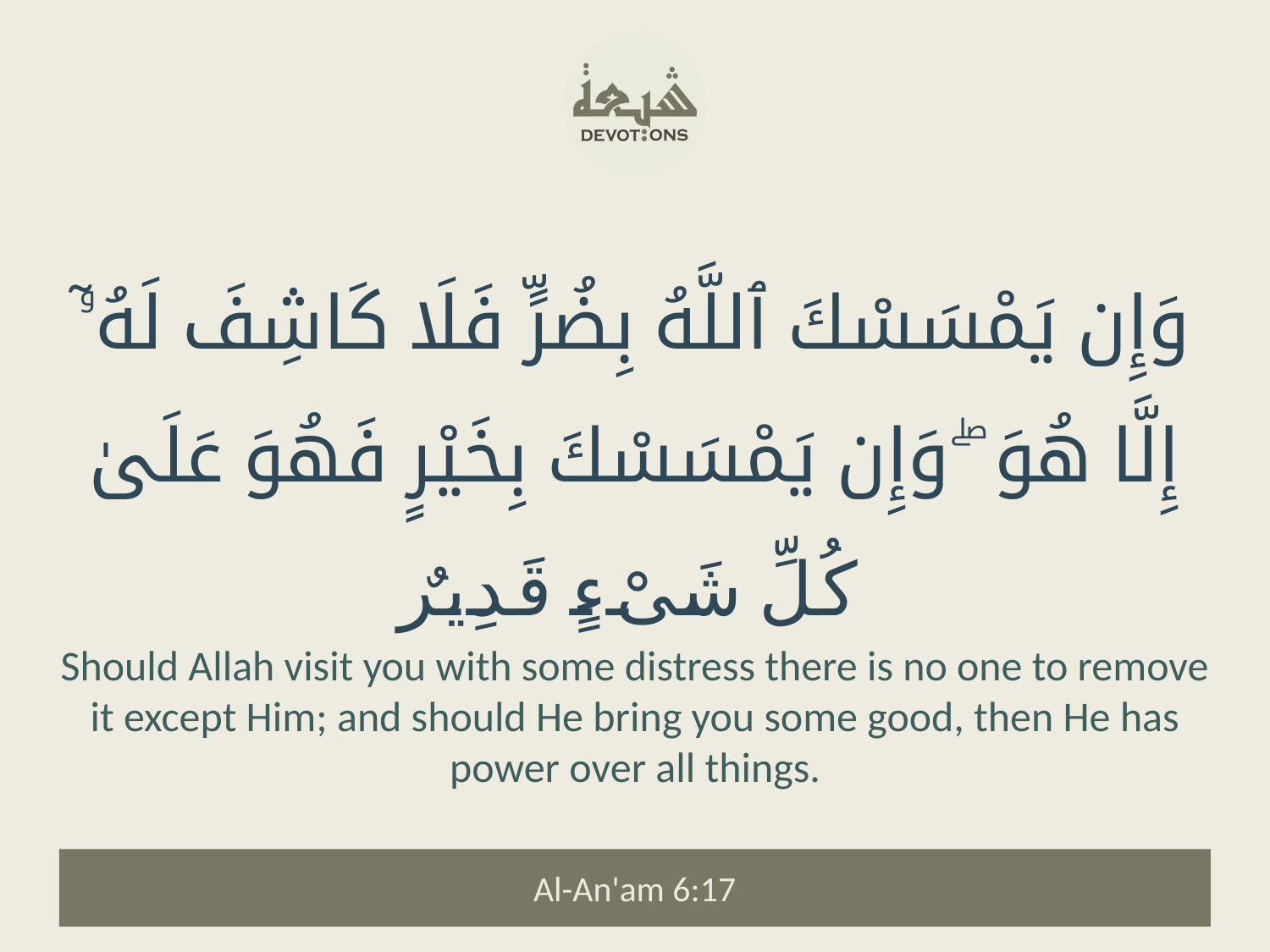

وَإِن يَمْسَسْكَ ٱللَّهُ بِضُرٍّ فَلَا كَاشِفَ لَهُۥٓ إِلَّا هُوَ ۖ وَإِن يَمْسَسْكَ بِخَيْرٍ فَهُوَ عَلَىٰ كُلِّ شَىْءٍ قَدِيرٌ
Should Allah visit you with some distress there is no one to remove it except Him; and should He bring you some good, then He has power over all things.
Al-An'am 6:17